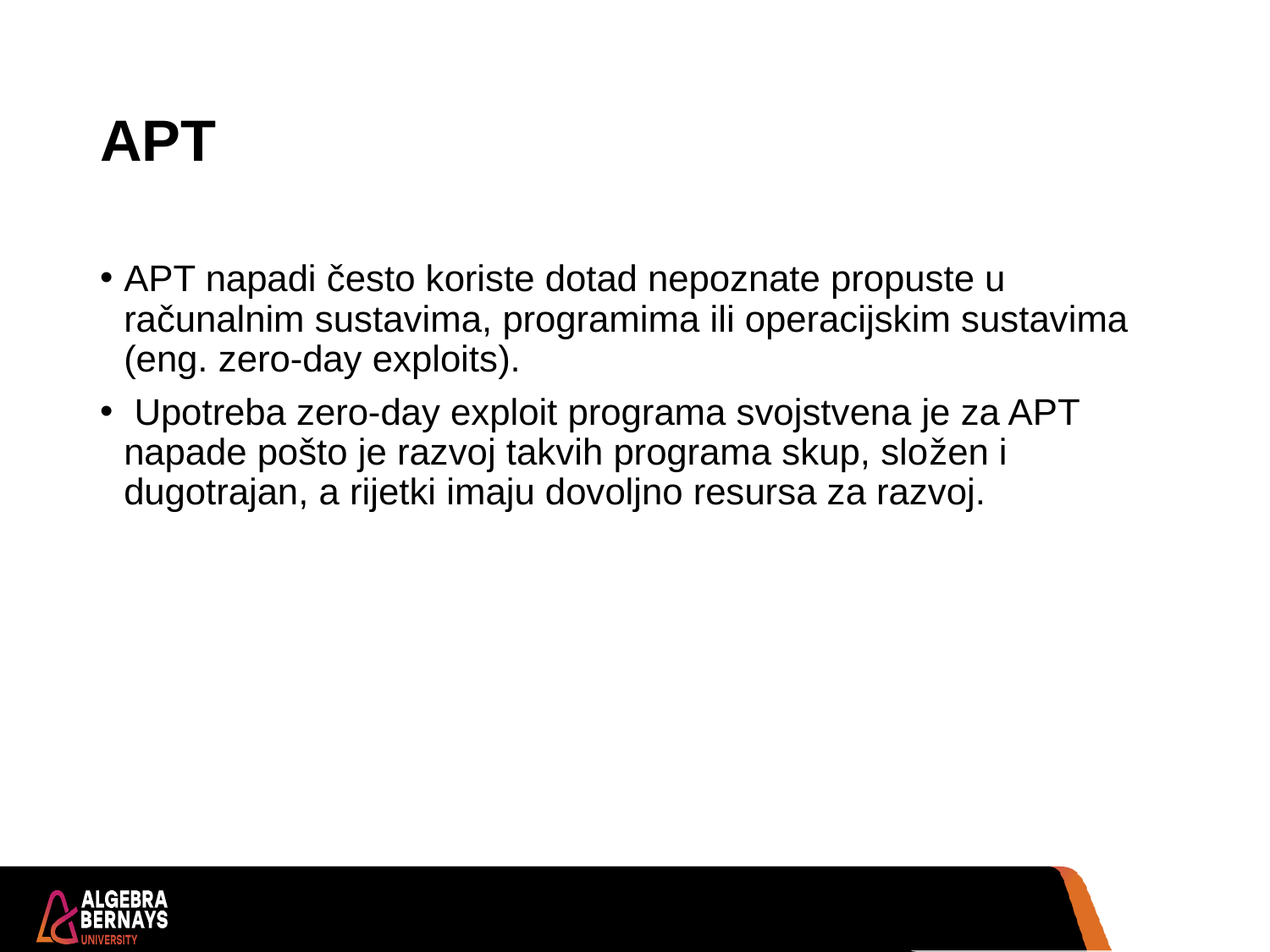

# APT
APT napadi često koriste dotad nepoznate propuste u računalnim sustavima, programima ili operacijskim sustavima (eng. zero-day exploits).
 Upotreba zero-day exploit programa svojstvena je za APT napade pošto je razvoj takvih programa skup, složen i dugotrajan, a rijetki imaju dovoljno resursa za razvoj.